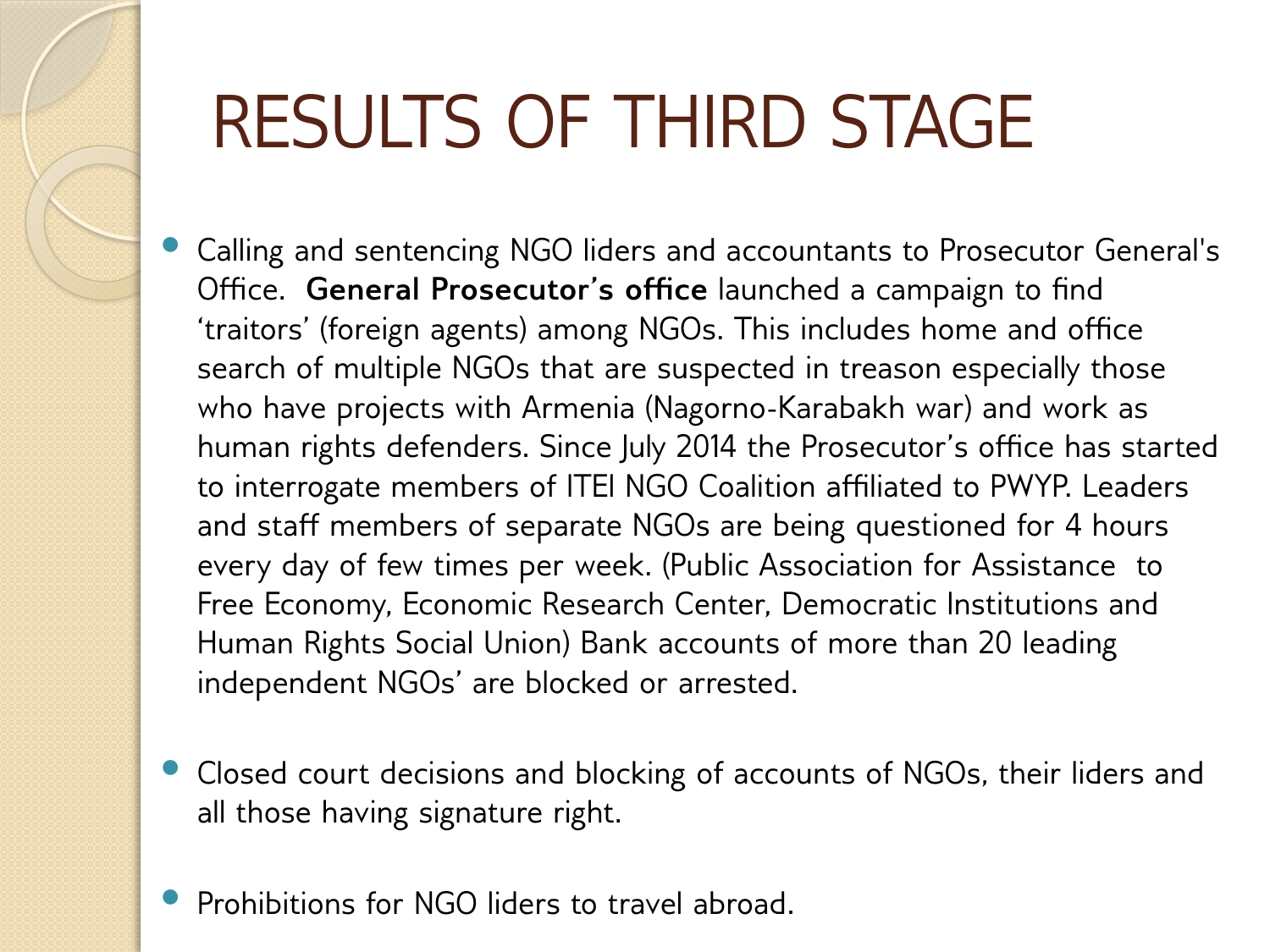

# RESULTS OF THIRD STAGE
Calling and sentencing NGO liders and accountants to Prosecutor General's Office.  General Prosecutor’s office launched a campaign to find ‘traitors’ (foreign agents) among NGOs. This includes home and office search of multiple NGOs that are suspected in treason especially those who have projects with Armenia (Nagorno-Karabakh war) and work as human rights defenders. Since July 2014 the Prosecutor’s office has started to interrogate members of ITEI NGO Coalition affiliated to PWYP. Leaders and staff members of separate NGOs are being questioned for 4 hours every day of few times per week. (Public Association for Assistance  to Free Economy, Economic Research Center, Democratic Institutions and Human Rights Social Union) Bank accounts of more than 20 leading independent NGOs’ are blocked or arrested.

Closed court decisions and blocking of accounts of NGOs, their liders and all those having signature right.

Prohibitions for NGO liders to travel abroad.